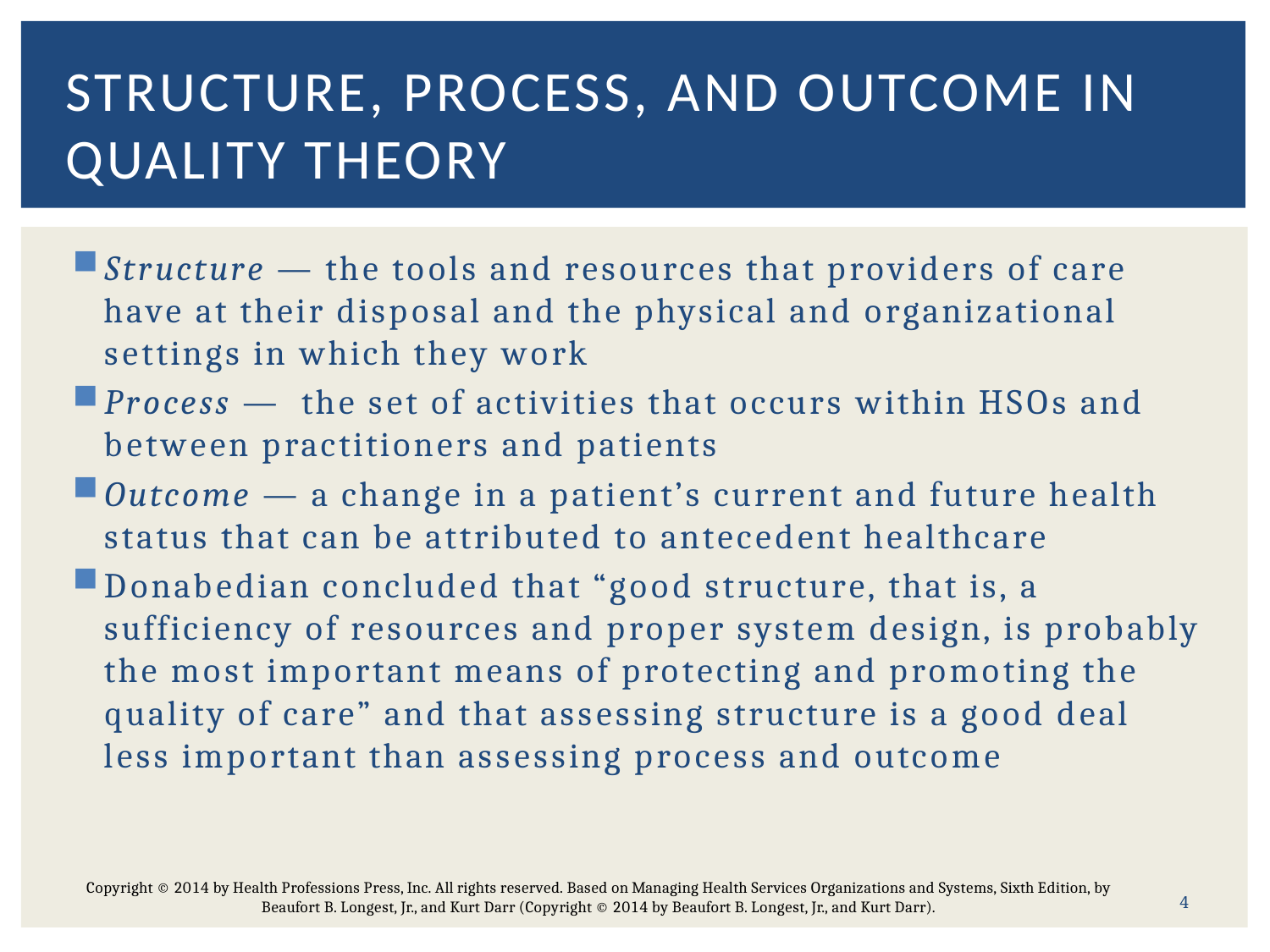

# Structure, Process, and Outcome in Quality Theory
Structure — the tools and resources that providers of care have at their disposal and the physical and organizational settings in which they work
Process —  the set of activities that occurs within HSOs and between practitioners and patients
Outcome — a change in a patient’s current and future health status that can be attributed to antecedent healthcare
Donabedian concluded that “good structure, that is, a sufficiency of resources and proper system design, is probably the most important means of protecting and promoting the quality of care” and that assessing structure is a good deal less important than assessing process and outcome
4